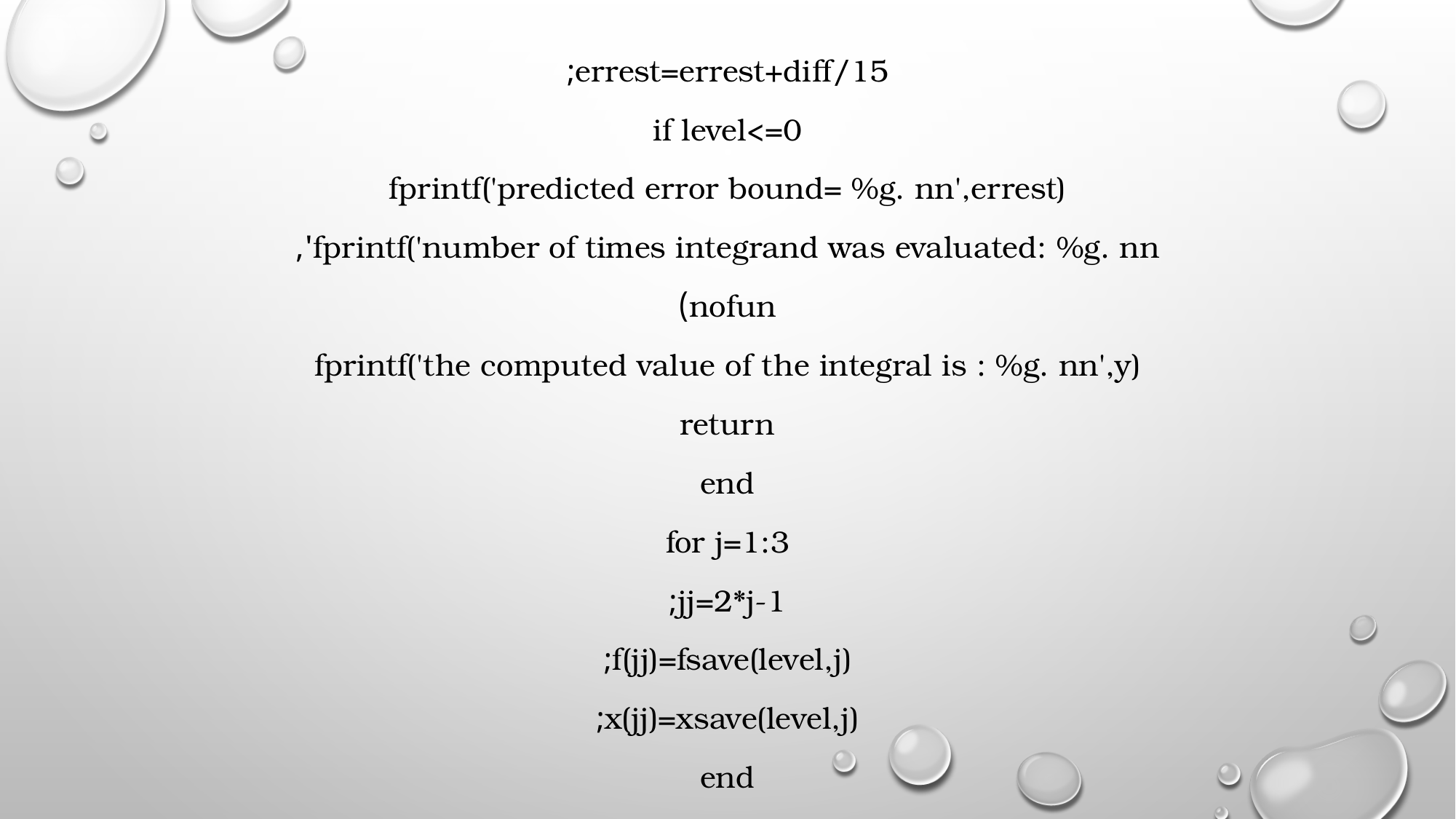

errest=errest+diff/15;
if level<=0
fprintf('predicted error bound= %g. nn',errest)
fprintf('number of times integrand was evaluated: %g. nn',
nofun)
fprintf('the computed value of the integral is : %g. nn',y)
return
end
for j=1:3
jj=2*j-1;
f(jj)=fsave(level,j);
x(jj)=xsave(level,j);
end